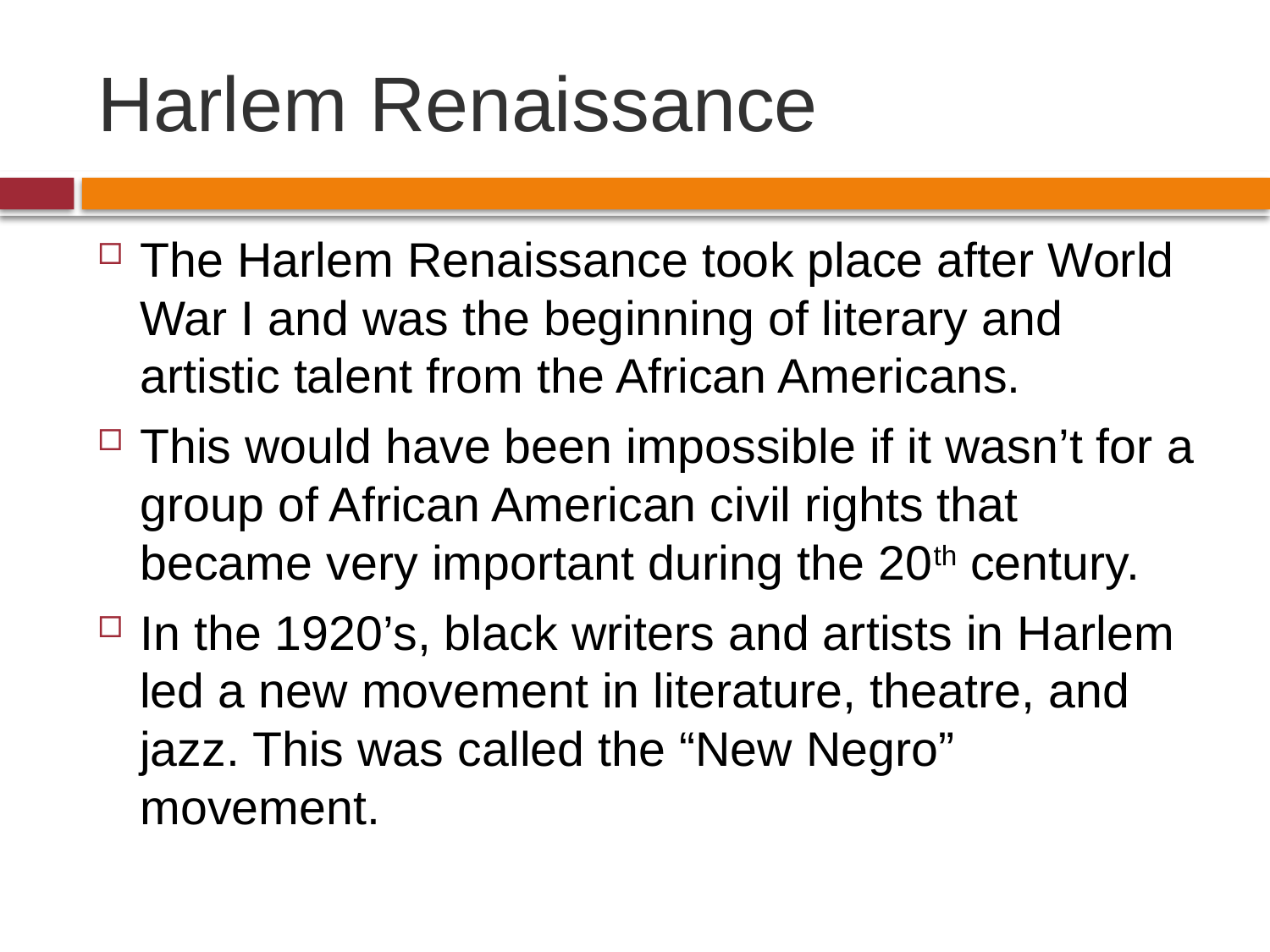

# Harlem Renaissance
The Harlem Renaissance took place after World War I and was the beginning of literary and artistic talent from the African Americans.
This would have been impossible if it wasn’t for a group of African American civil rights that became very important during the 20th century.
In the 1920’s, black writers and artists in Harlem led a new movement in literature, theatre, and jazz. This was called the “New Negro” movement.